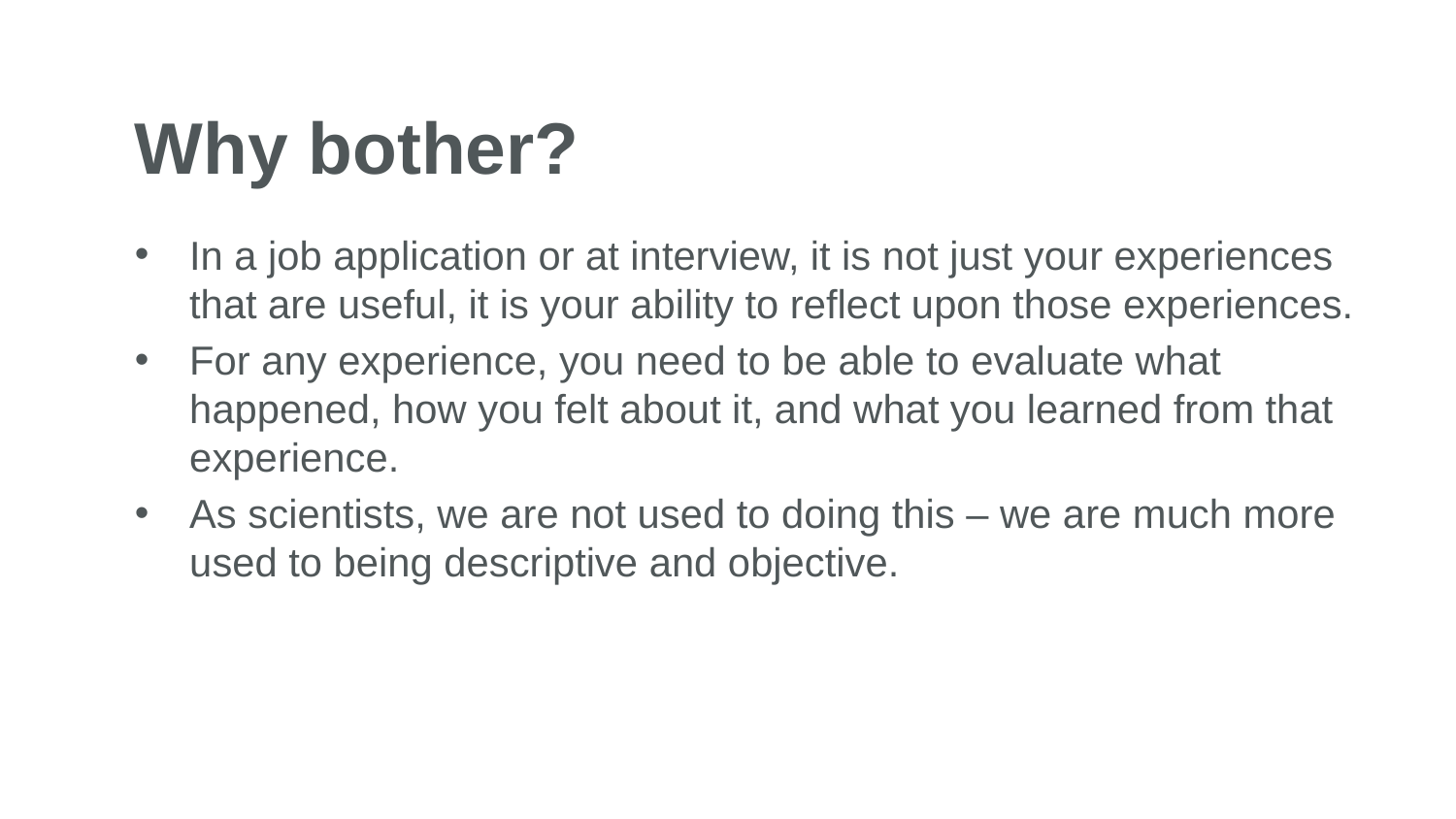

# Why bother?
In a job application or at interview, it is not just your experiences that are useful, it is your ability to reflect upon those experiences.
For any experience, you need to be able to evaluate what happened, how you felt about it, and what you learned from that experience.
As scientists, we are not used to doing this – we are much more used to being descriptive and objective.